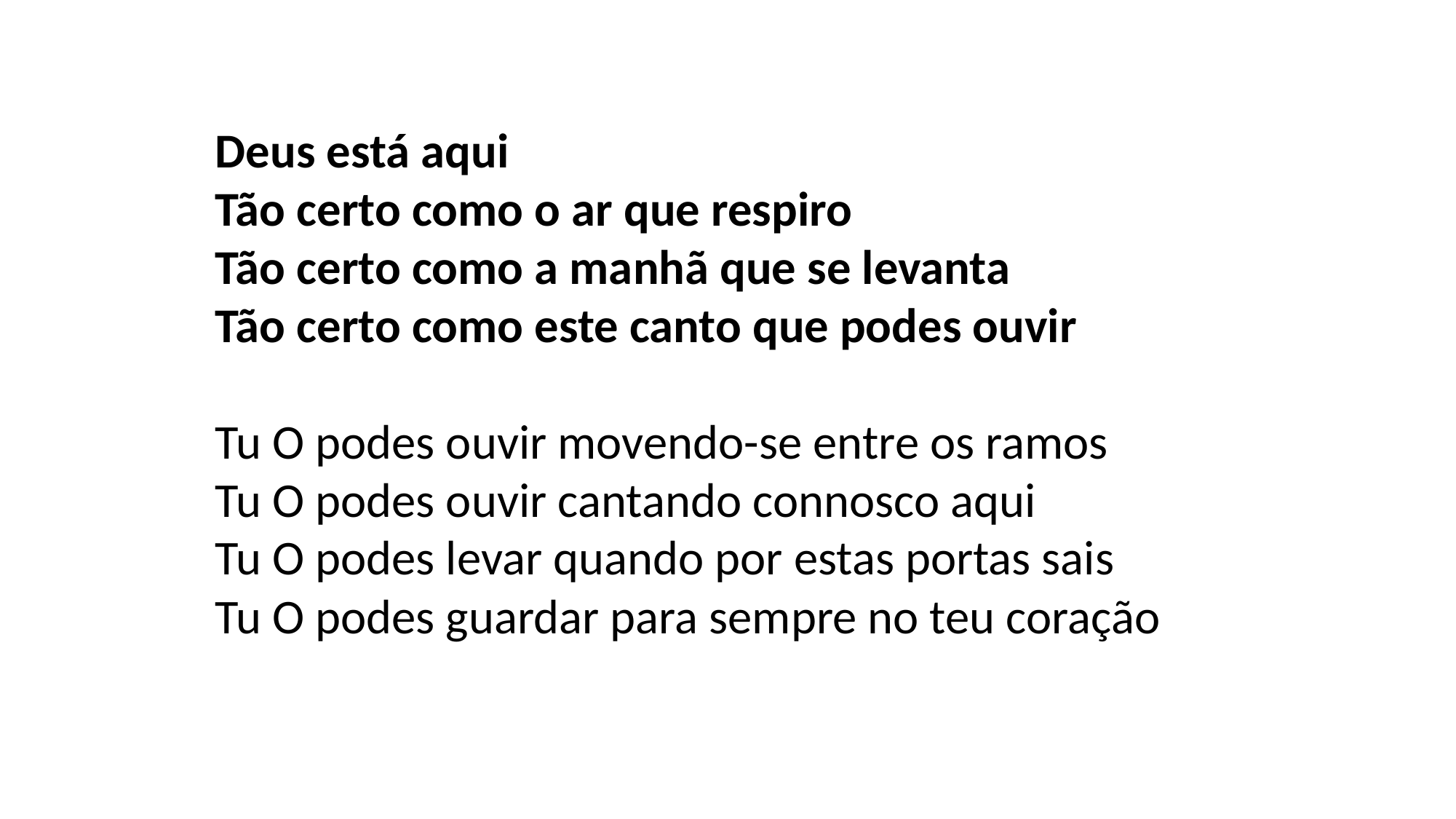

Deus está aqui
Tão certo como o ar que respiro
Tão certo como a manhã que se levanta
Tão certo como este canto que podes ouvir

Tu O podes ouvir movendo-se entre os ramos
Tu O podes ouvir cantando connosco aqui
Tu O podes levar quando por estas portas sais
Tu O podes guardar para sempre no teu coração